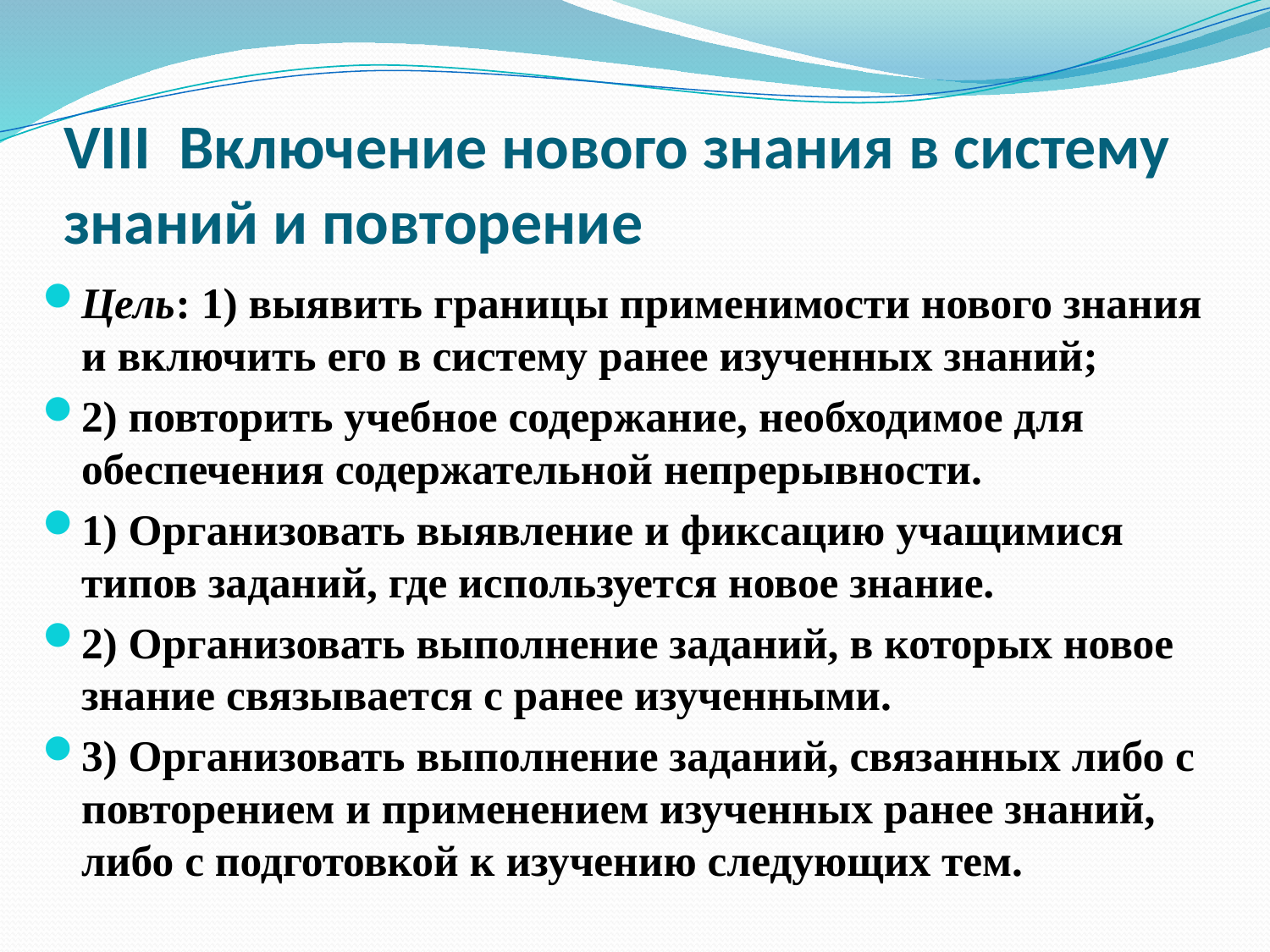

# VIII  Включение нового знания в систему знаний и повторение
Цель: 1) выявить границы применимости нового знания и включить его в систему ранее изученных знаний;
2) повторить учебное содержание, необходимое для обеспечения содержательной непрерывности.
1) Организовать выявление и фиксацию учащимися типов заданий, где используется новое знание.
2) Организовать выполнение заданий, в которых новое знание связывается с ранее изученными.
3) Организовать выполнение заданий, связанных либо с повторением и применением изученных ранее знаний, либо с подготовкой к изучению следующих тем.